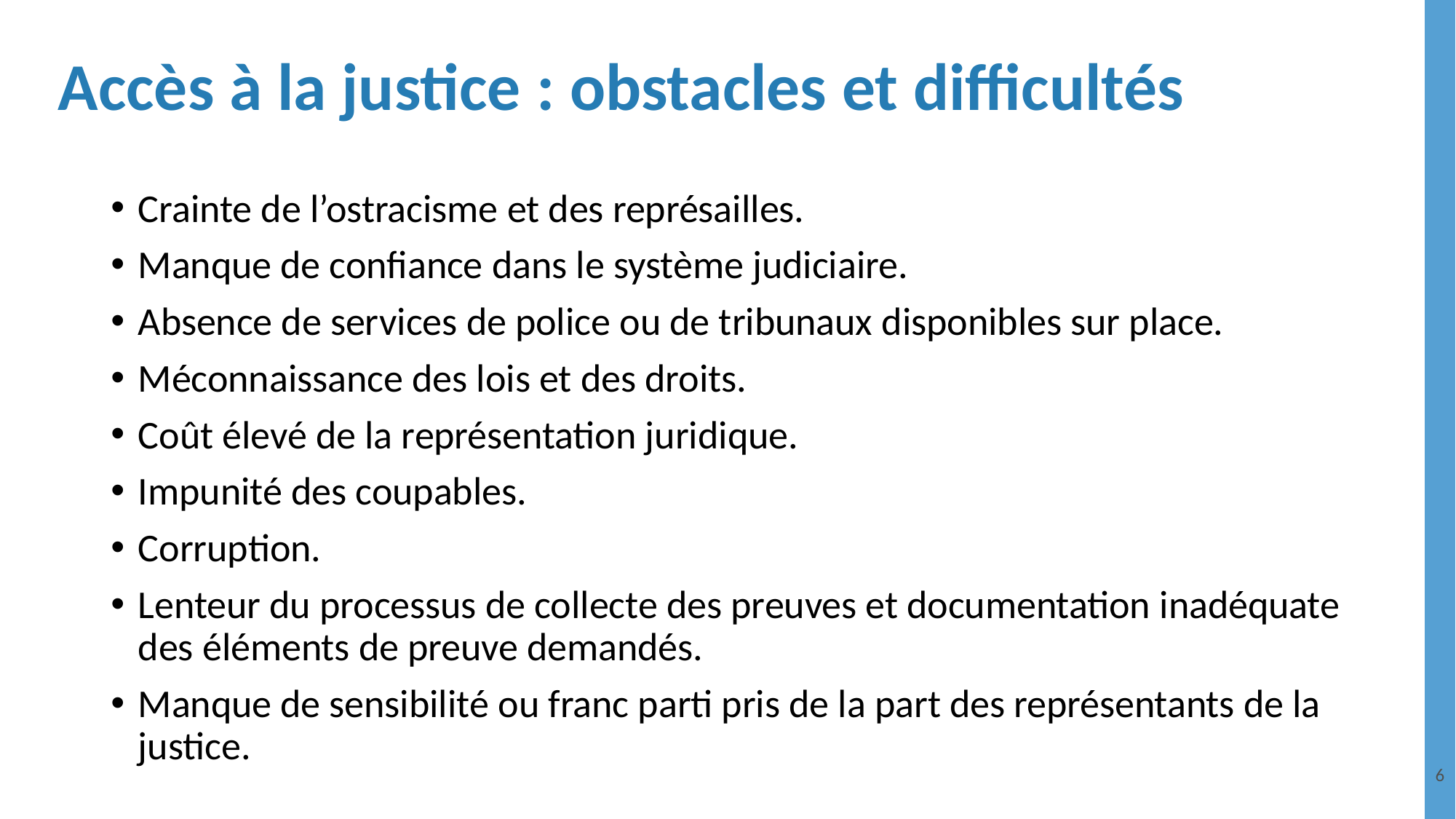

# Accès à la justice : obstacles et difficultés
Crainte de l’ostracisme et des représailles.
Manque de confiance dans le système judiciaire.
Absence de services de police ou de tribunaux disponibles sur place.
Méconnaissance des lois et des droits.
Coût élevé de la représentation juridique.
Impunité des coupables.
Corruption.
Lenteur du processus de collecte des preuves et documentation inadéquate des éléments de preuve demandés.
Manque de sensibilité ou franc parti pris de la part des représentants de la justice.